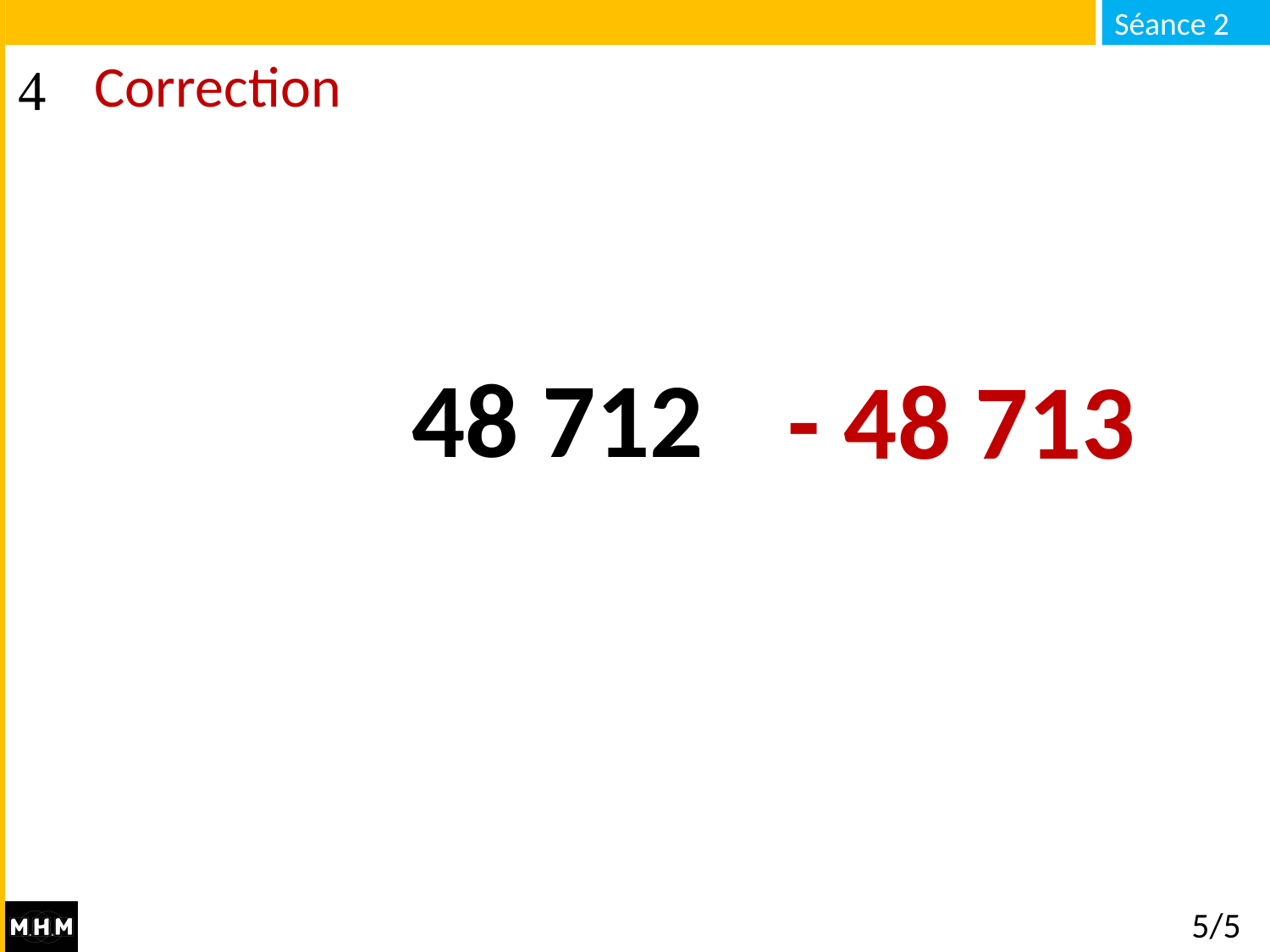

# Correction
48 712
- 48 713
5/5